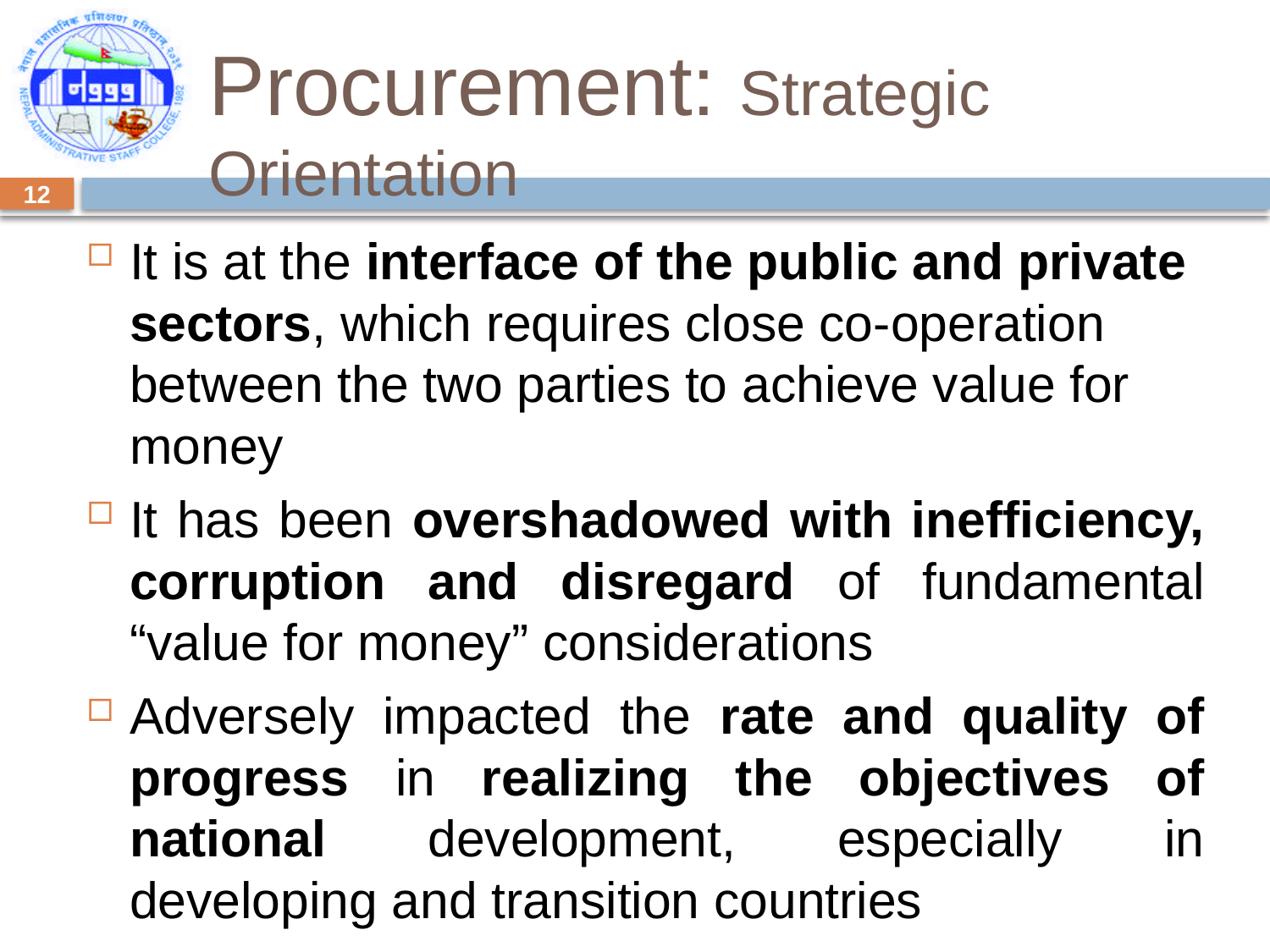

Procurement: Strategic Orientation
12
It is at the interface of the public and private sectors, which requires close co-operation between the two parties to achieve value for money
It has been overshadowed with inefficiency, corruption and disregard of fundamental “value for money” considerations
Adversely impacted the rate and quality of progress in realizing the objectives of national development, especially in developing and transition countries